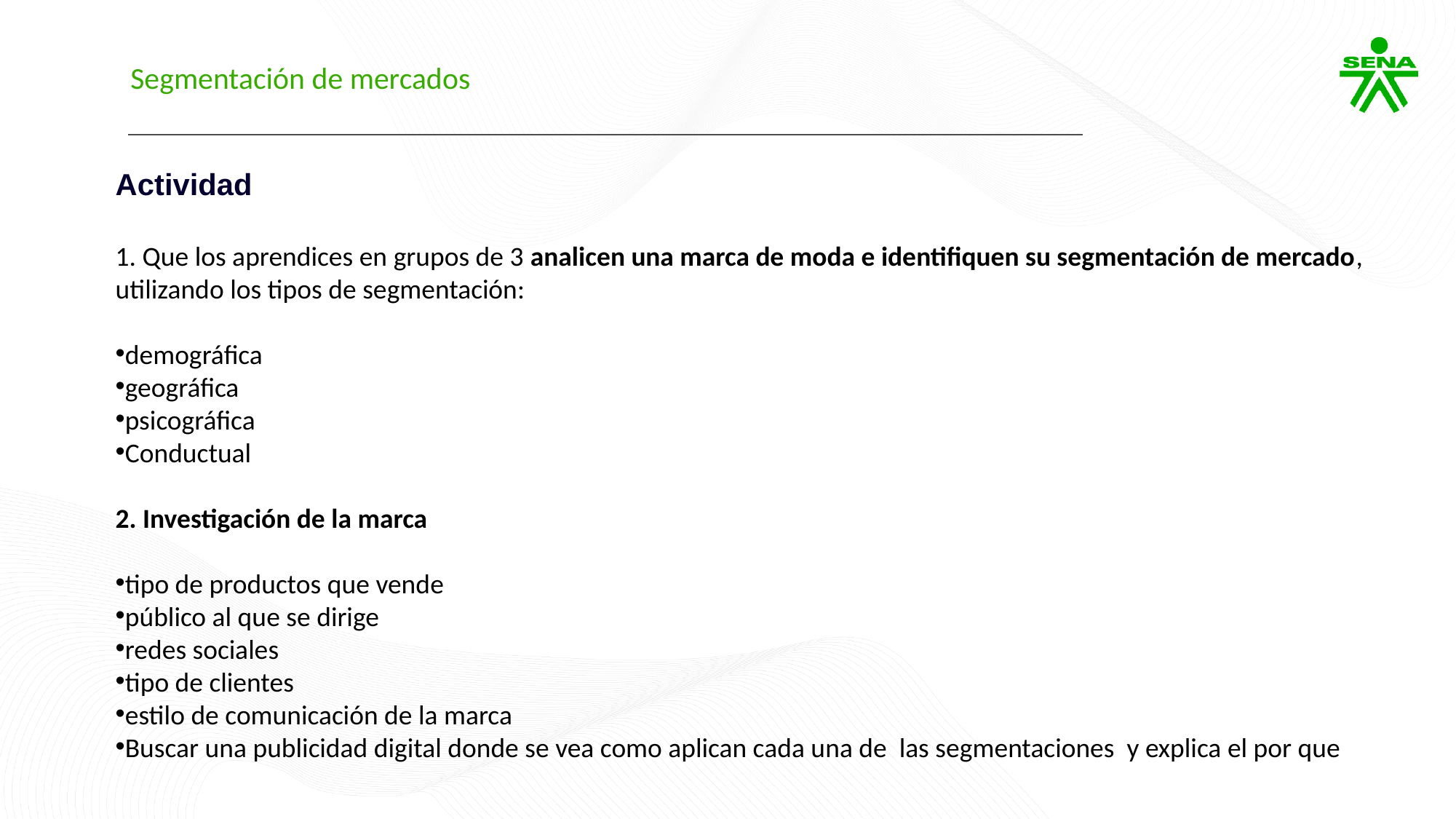

Segmentación de mercados
Actividad

1. Que los aprendices en grupos de 3 analicen una marca de moda e identifiquen su segmentación de mercado, utilizando los tipos de segmentación:

demográfica
geográfica
psicográfica
Conductual

2. Investigación de la marca

tipo de productos que vende
público al que se dirige
redes sociales
tipo de clientes
estilo de comunicación de la marca
Buscar una publicidad digital donde se vea como aplican cada una de  las segmentaciones  y explica el por que